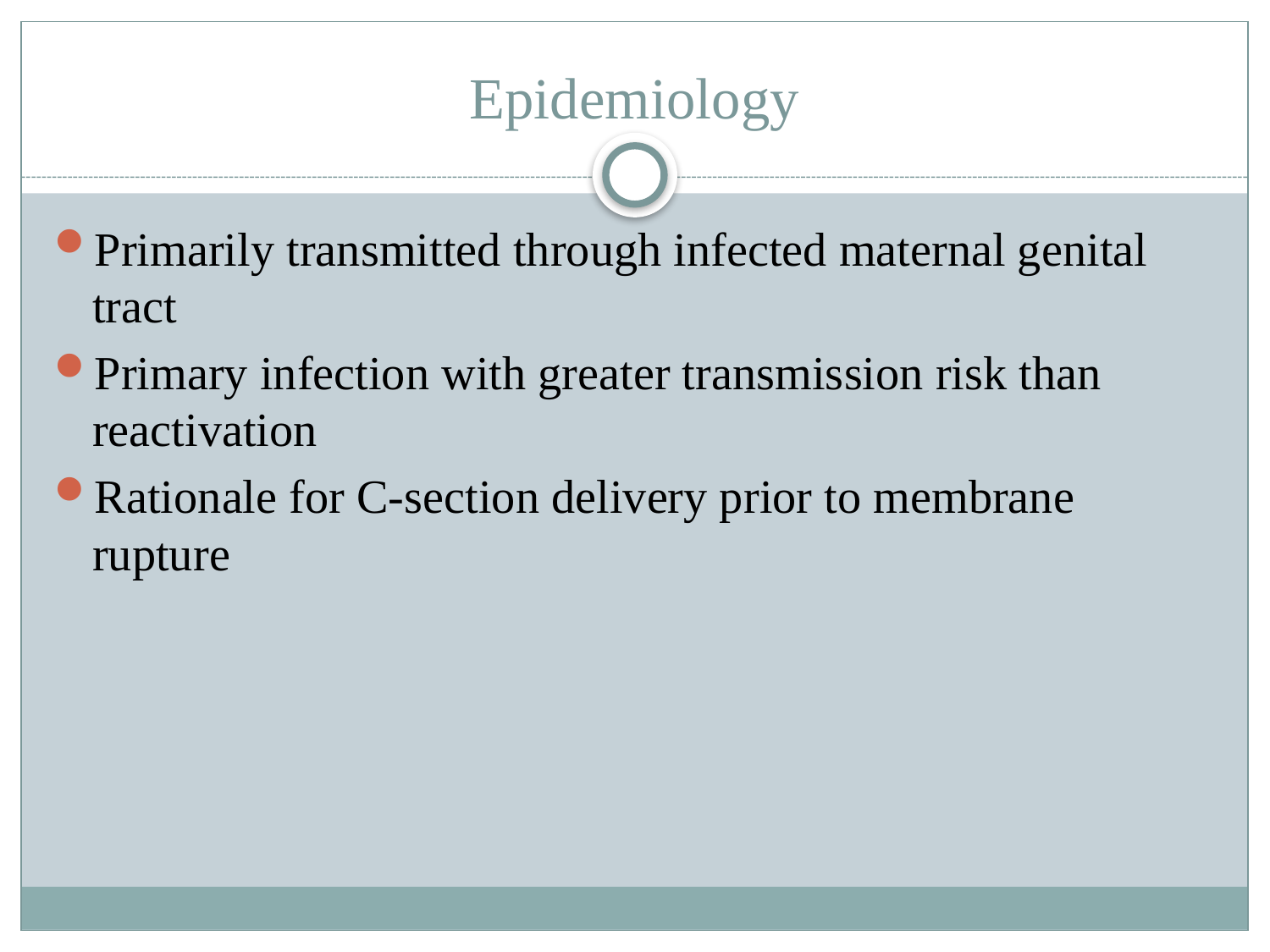

# Epidemiology
Primarily transmitted through infected maternal genital tract
Primary infection with greater transmission risk than reactivation
Rationale for C-section delivery prior to membrane rupture